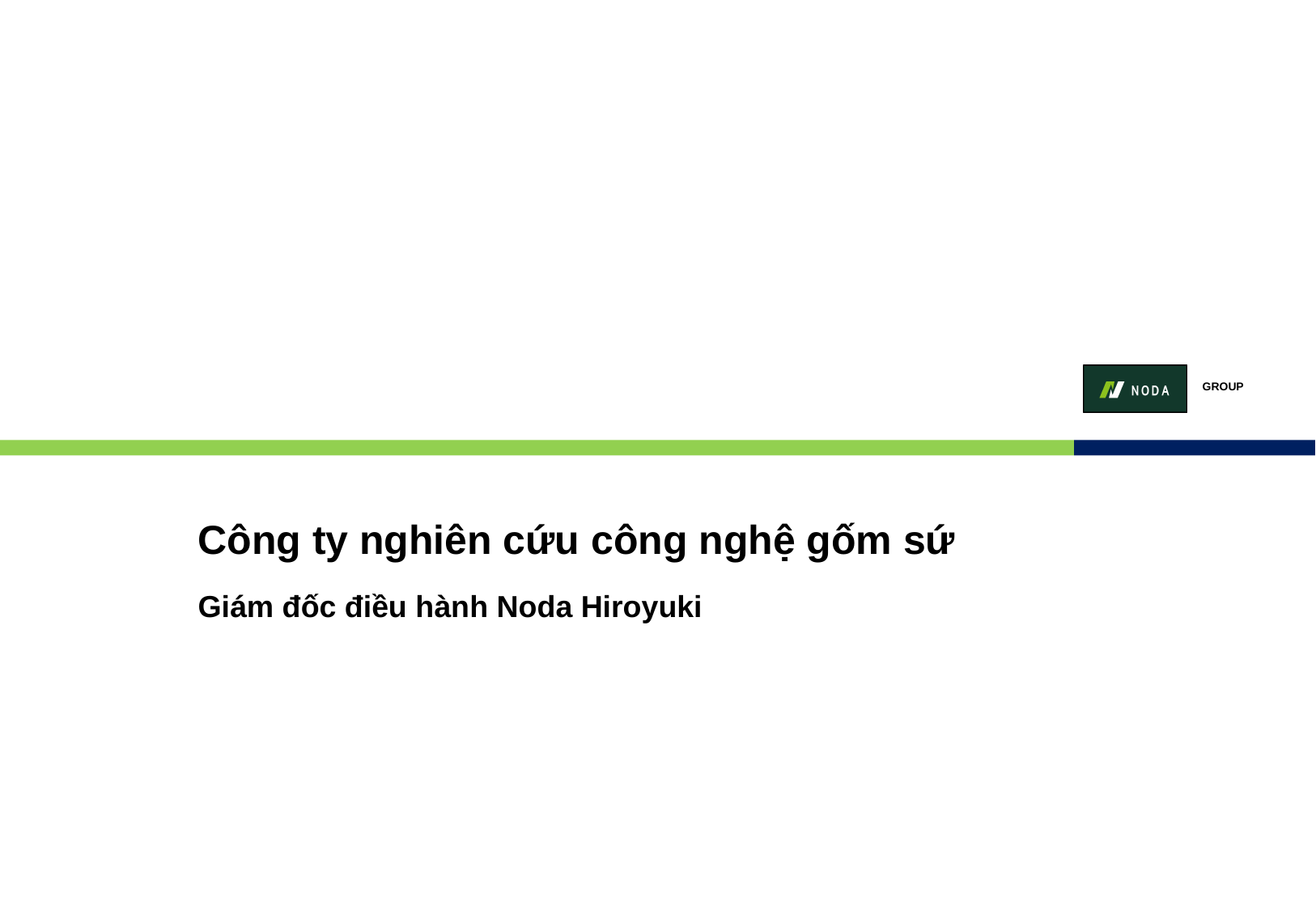

Công ty nghiên cứu công nghệ gốm sứ
# Giám đốc điều hành Noda Hiroyuki